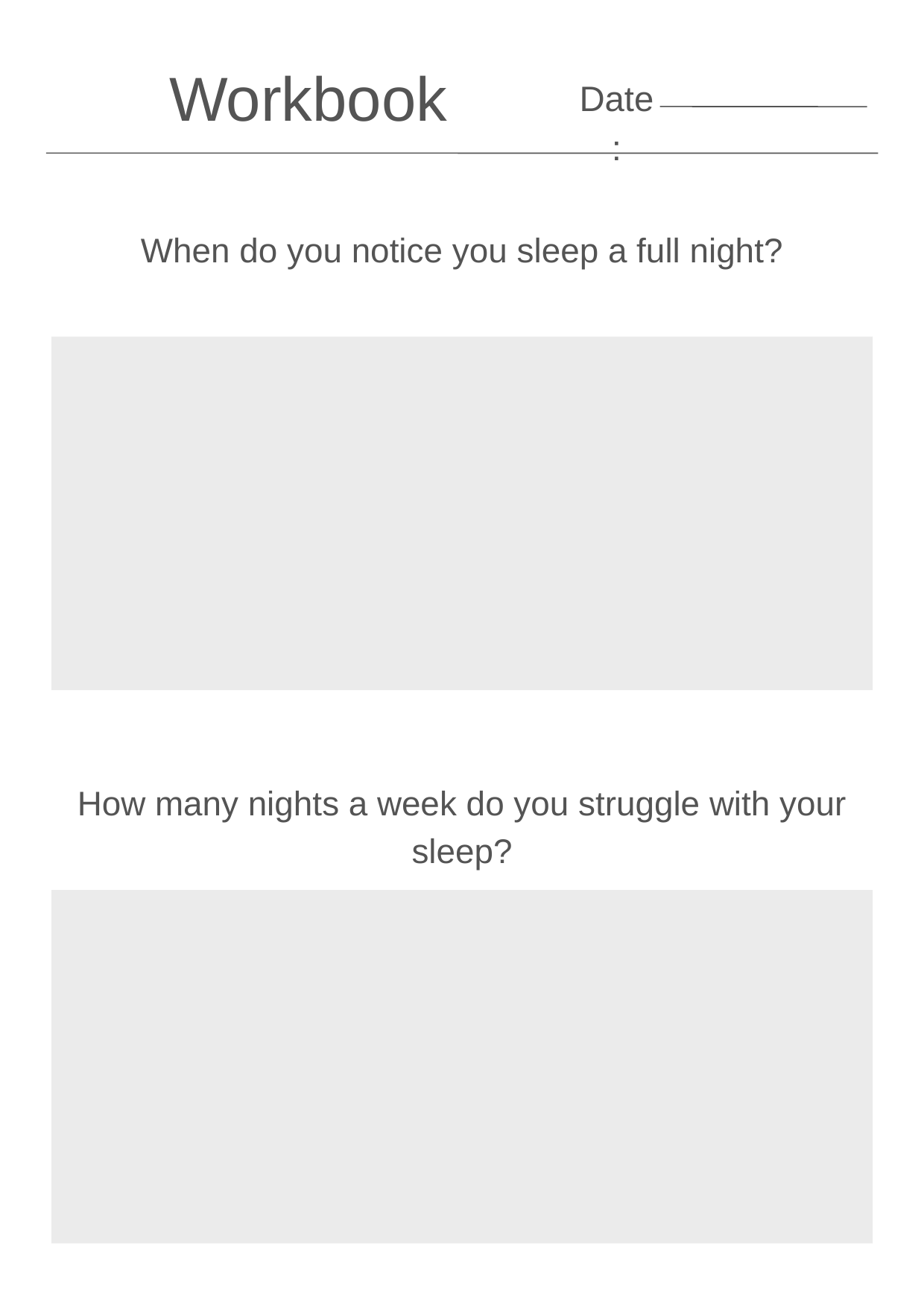

Workbook
Date:

When do you notice you sleep a full night?

How many nights a week do you struggle with your sleep?